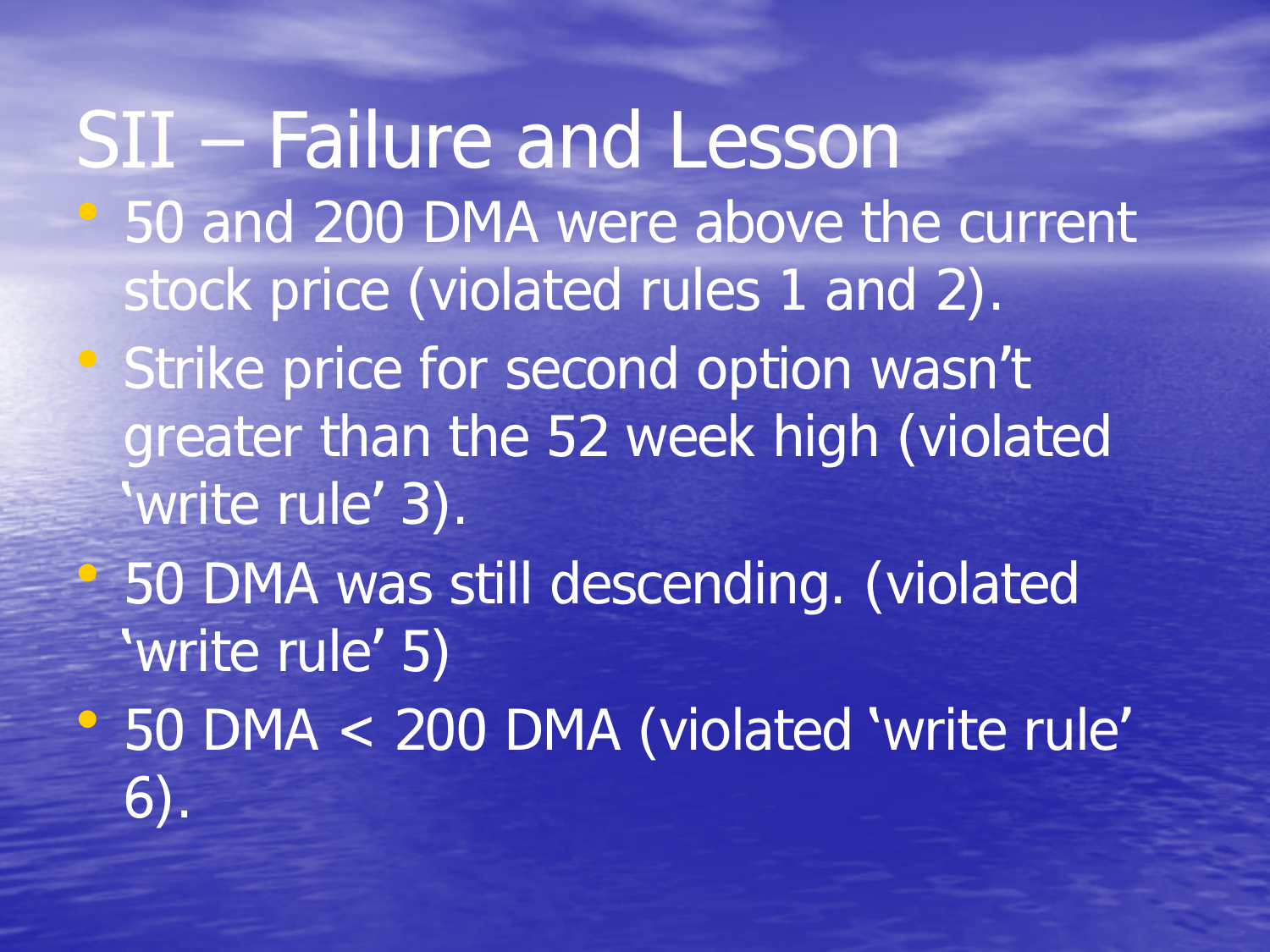

# SII – Failure and Lesson
50 and 200 DMA were above the current stock price (violated rules 1 and 2).
Strike price for second option wasn’t greater than the 52 week high (violated ‘write rule’ 3).
50 DMA was still descending. (violated ‘write rule’ 5)
50 DMA < 200 DMA (violated ‘write rule’ 6).